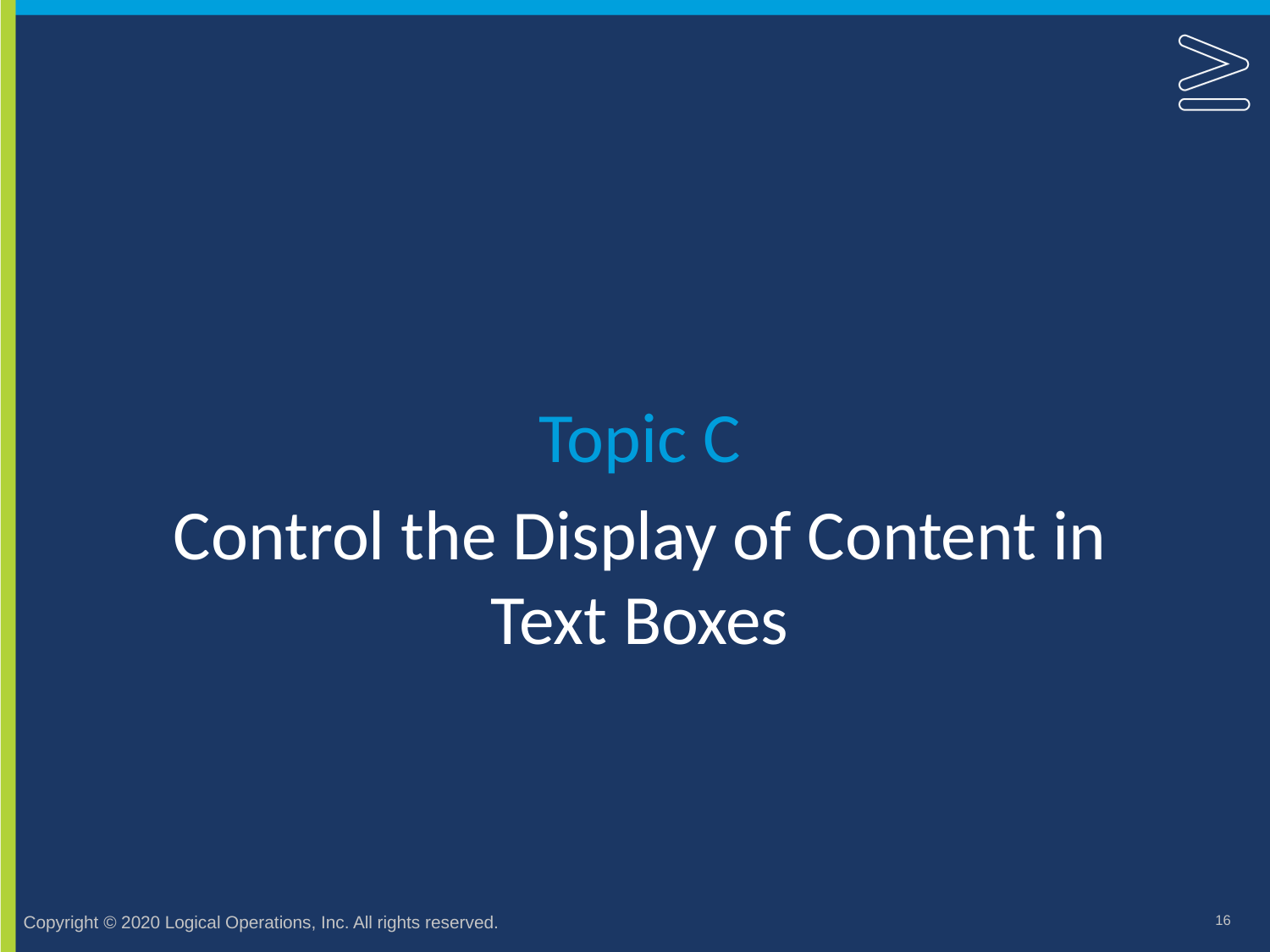

Topic C
# Control the Display of Content in Text Boxes
16